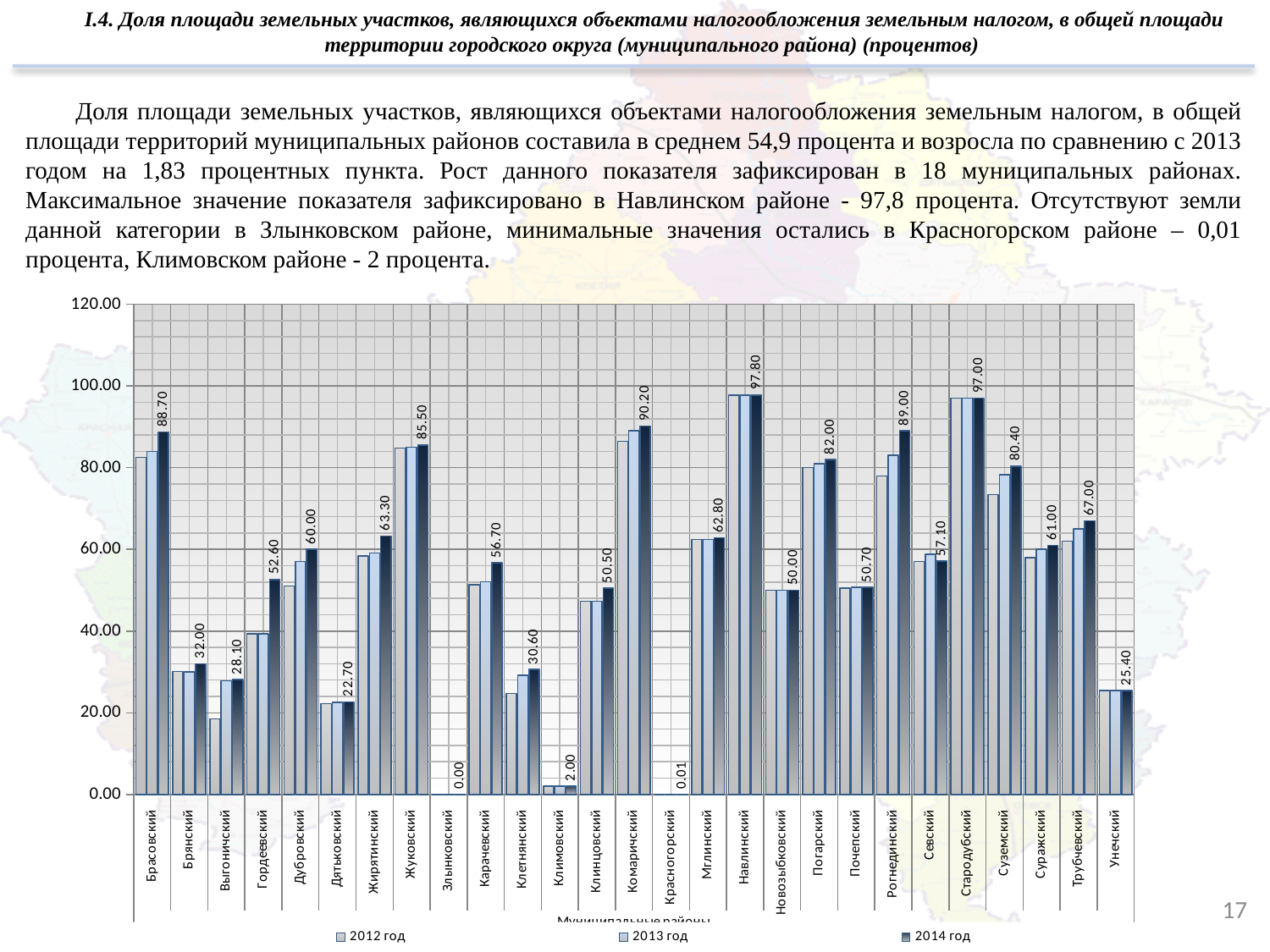

I.4. Доля площади земельных участков, являющихся объектами налогообложения земельным налогом, в общей площади территории городского округа (муниципального района) (процентов)
Доля площади земельных участков, являющихся объектами налогообложения земельным налогом, в общей площади территорий муниципальных районов составила в среднем 54,9 процента и возросла по сравнению с 2013 годом на 1,83 процентных пункта. Рост данного показателя зафиксирован в 18 муниципальных районах. Максимальное значение показателя зафиксировано в Навлинском районе - 97,8 процента. Отсутствуют земли данной категории в Злынковском районе, минимальные значения остались в Красногорском районе – 0,01 процента, Климовском районе - 2 процента.

### Chart

| Category | 2012 год | 2013 год | 2014 год |
|---|---|---|---|
| Брасовский  | 82.5 | 84.0 | 88.7 |
| Брянский  | 30.1 | 30.0 | 32.0 |
| Выгоничский  | 18.5 | 27.8 | 28.1 |
| Гордеевский  | 39.300000000000004 | 39.300000000000004 | 52.6 |
| Дубровский  | 51.0 | 57.0 | 60.0 |
| Дятьковский  | 22.2 | 22.5 | 22.7 |
| Жирятинский  | 58.4 | 59.1 | 63.3 |
| Жуковский  | 84.8 | 85.0 | 85.5 |
| Злынковский  | 0.0 | 0.0 | 0.0 |
| Карачевский  | 51.3 | 52.1 | 56.7 |
| Клетнянский  | 24.7 | 29.2 | 30.6 |
| Климовский  | 2.0 | 2.0 | 2.0 |
| Клинцовский  | 47.3 | 47.3 | 50.5 |
| Комаричский  | 86.5 | 89.0 | 90.2 |
| Красногорский  | 0.010000000000000005 | 0.010000000000000005 | 0.010000000000000005 |
| Мглинский  | 62.4 | 62.4 | 62.8 |
| Навлинский  | 97.8 | 97.8 | 97.8 |
| Новозыбковский  | 50.0 | 50.0 | 50.0 |
| Погарский  | 80.0 | 81.0 | 82.0 |
| Почепский  | 50.5 | 50.7 | 50.7 |
| Рогнединский  | 78.0 | 83.0 | 89.0 |
| Севский  | 57.0 | 58.8 | 57.1 |
| Стародубский  | 97.0 | 97.0 | 97.0 |
| Суземский  | 73.4 | 78.3 | 80.4 |
| Суражский  | 58.0 | 60.0 | 61.0 |
| Трубчевский  | 62.0 | 65.0 | 67.0 |
| Унечский  | 25.4 | 25.4 | 25.4 |
17